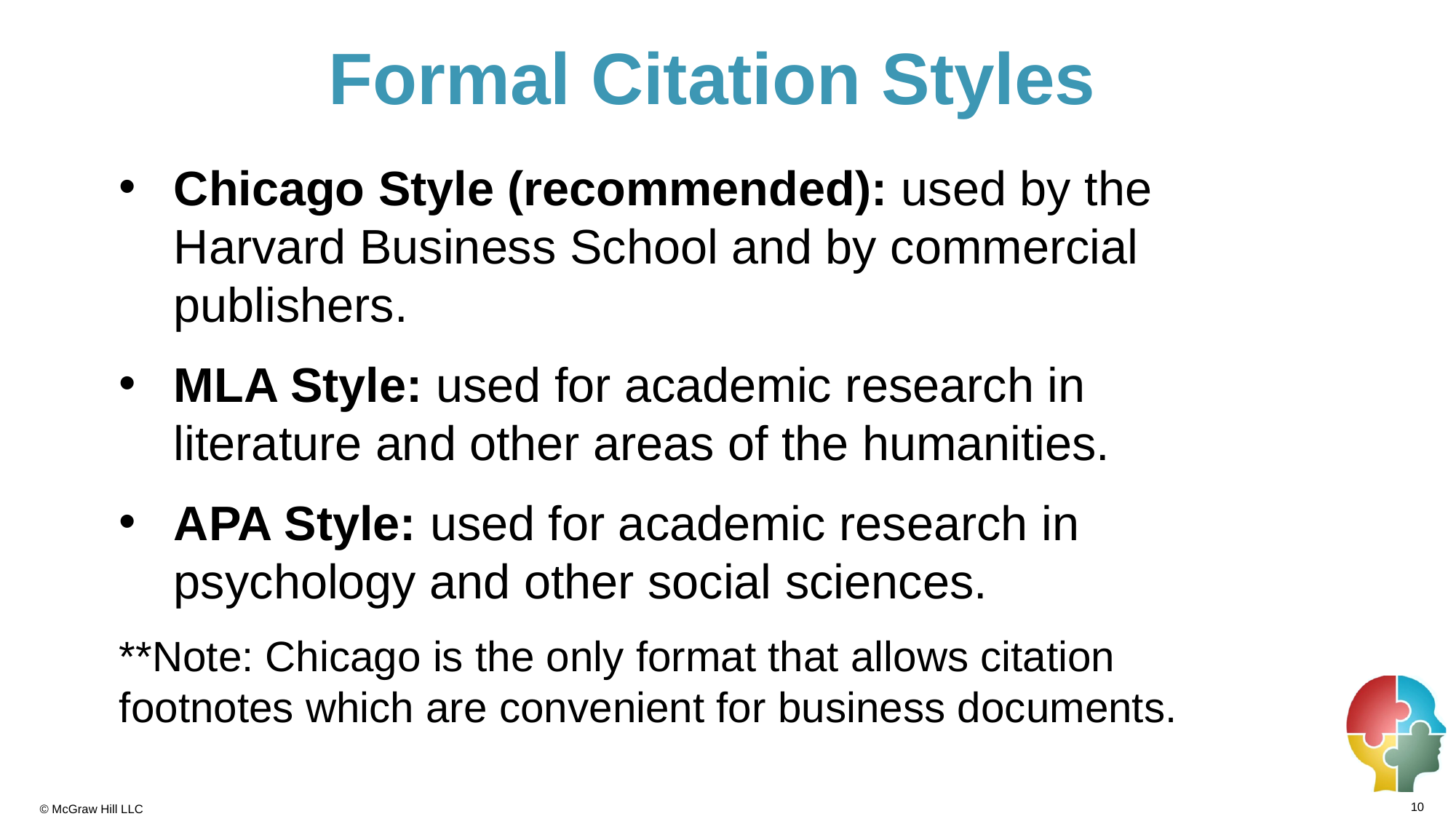

# Formal Citation Styles
Chicago Style (recommended): used by the Harvard Business School and by commercial publishers.
MLA Style: used for academic research in literature and other areas of the humanities.
APA Style: used for academic research in psychology and other social sciences.
**Note: Chicago is the only format that allows citation footnotes which are convenient for business documents.
10